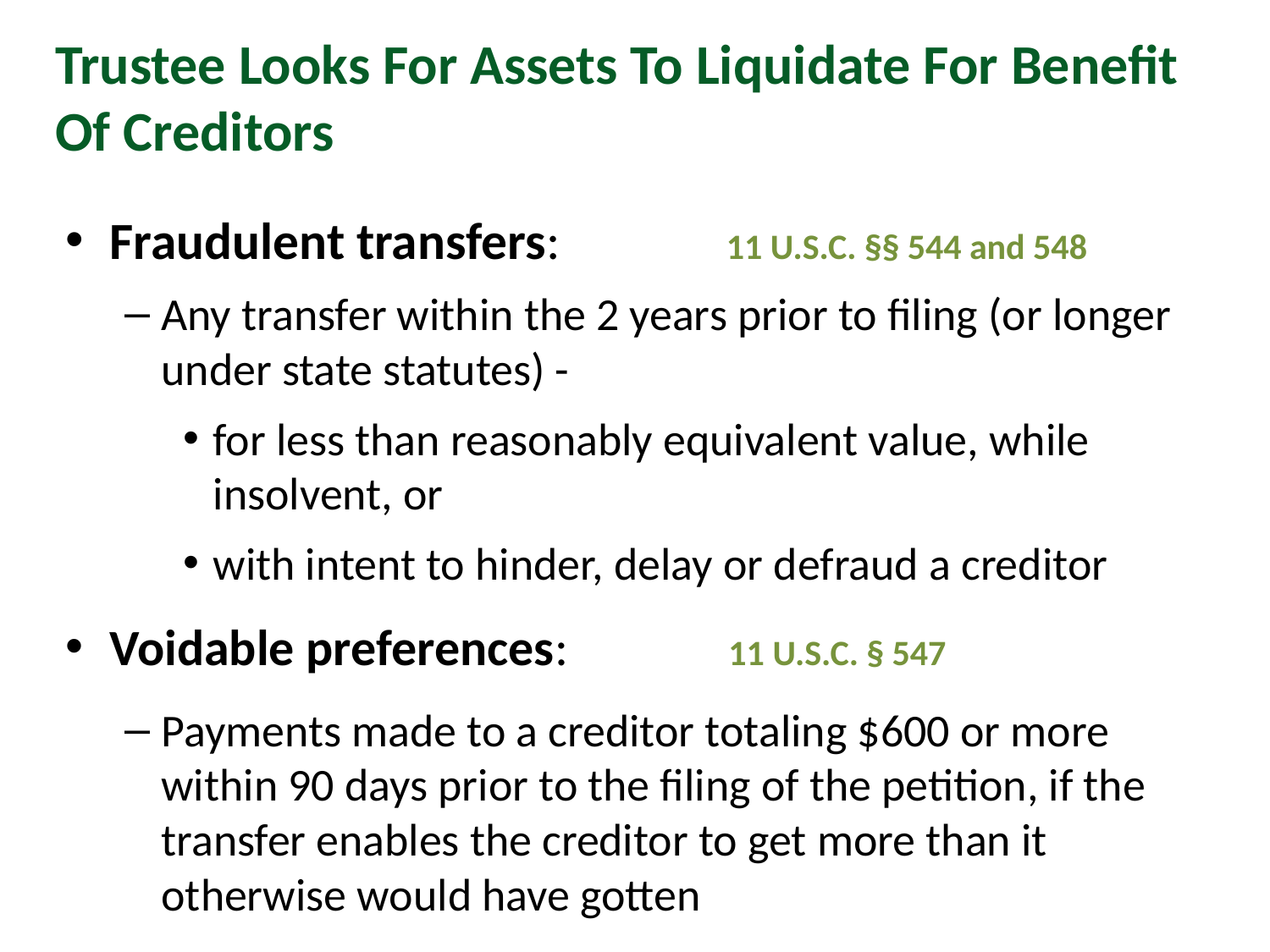

# Trustee Looks For Assets To Liquidate For Benefit Of Creditors
Fraudulent transfers:              11 U.S.C. §§ 544 and 548
Any transfer within the 2 years prior to filing (or longer under state statutes) -
for less than reasonably equivalent value, while insolvent, or
with intent to hinder, delay or defraud a creditor
Voidable preferences:              11 U.S.C. § 547
Payments made to a creditor totaling $600 or more within 90 days prior to the filing of the petition, if the transfer enables the creditor to get more than it otherwise would have gotten